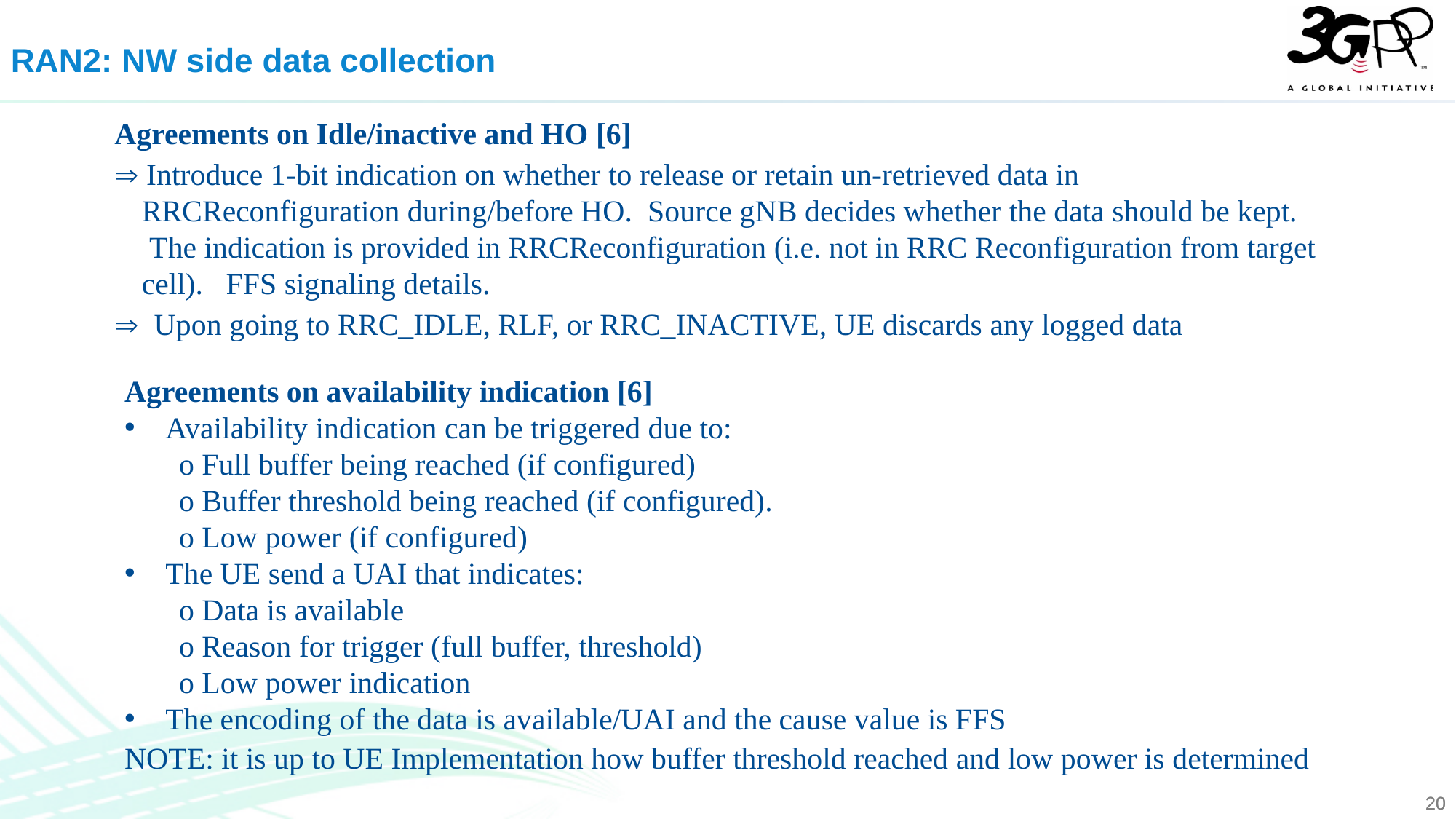

RAN2: NW side data collection
Agreements on Idle/inactive and HO [6]
⇒ Introduce 1-bit indication on whether to release or retain un-retrieved data in RRCReconfiguration during/before HO.  Source gNB decides whether the data should be kept.  The indication is provided in RRCReconfiguration (i.e. not in RRC Reconfiguration from target cell).   FFS signaling details.
⇒ Upon going to RRC_IDLE, RLF, or RRC_INACTIVE, UE discards any logged data
Agreements on availability indication [6]
Availability indication can be triggered due to:
o Full buffer being reached (if configured)
o Buffer threshold being reached (if configured).
o Low power (if configured)
The UE send a UAI that indicates:
o Data is available
o Reason for trigger (full buffer, threshold)
o Low power indication
The encoding of the data is available/UAI and the cause value is FFS
NOTE: it is up to UE Implementation how buffer threshold reached and low power is determined